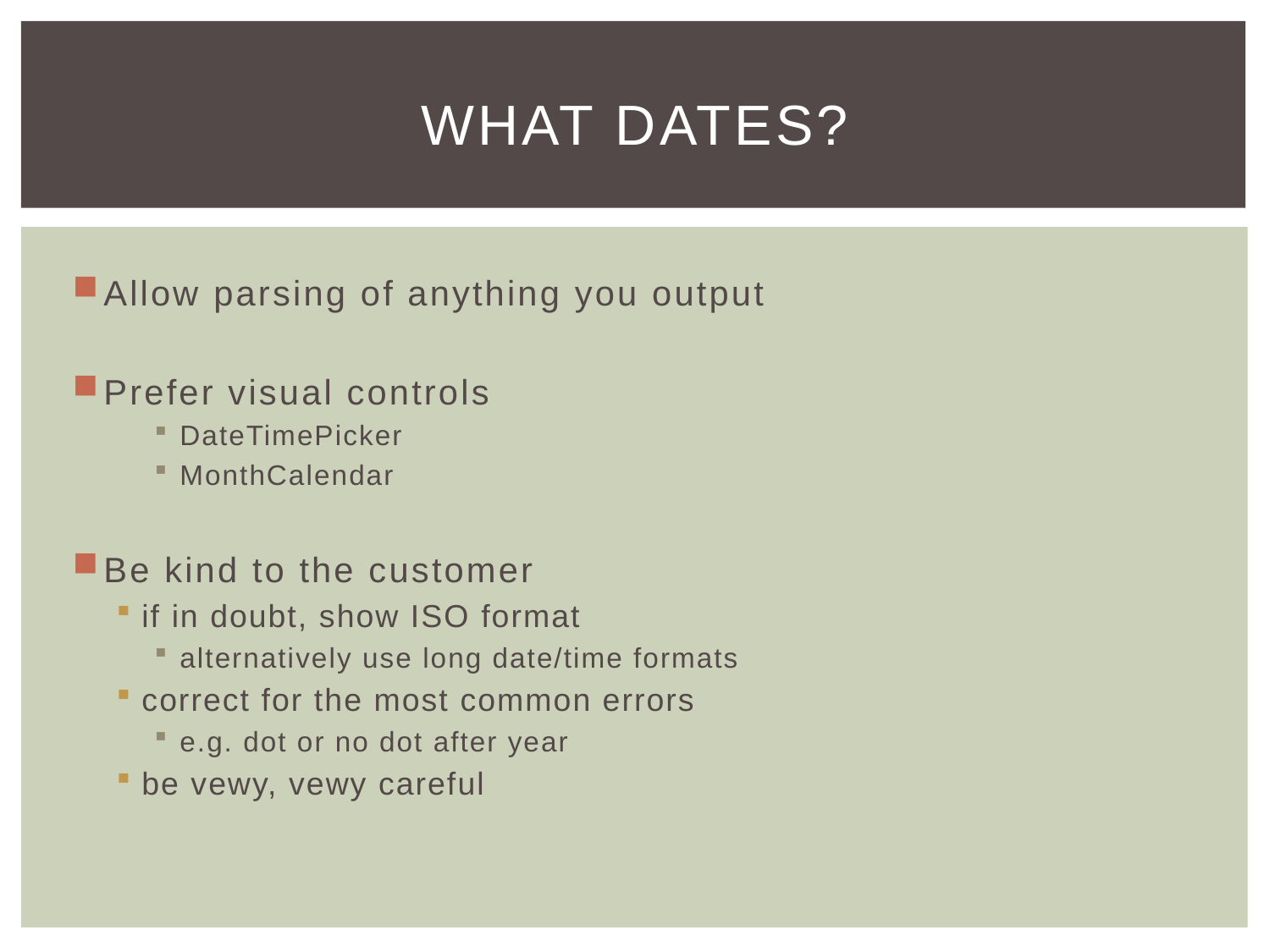

# What Dates?
Allow parsing of anything you output

Prefer visual controls
DateTimePicker
MonthCalendar

Be kind to the customer
if in doubt, show ISO format
alternatively use long date/time formats
correct for the most common errors
e.g. dot or no dot after year
be vewy, vewy careful